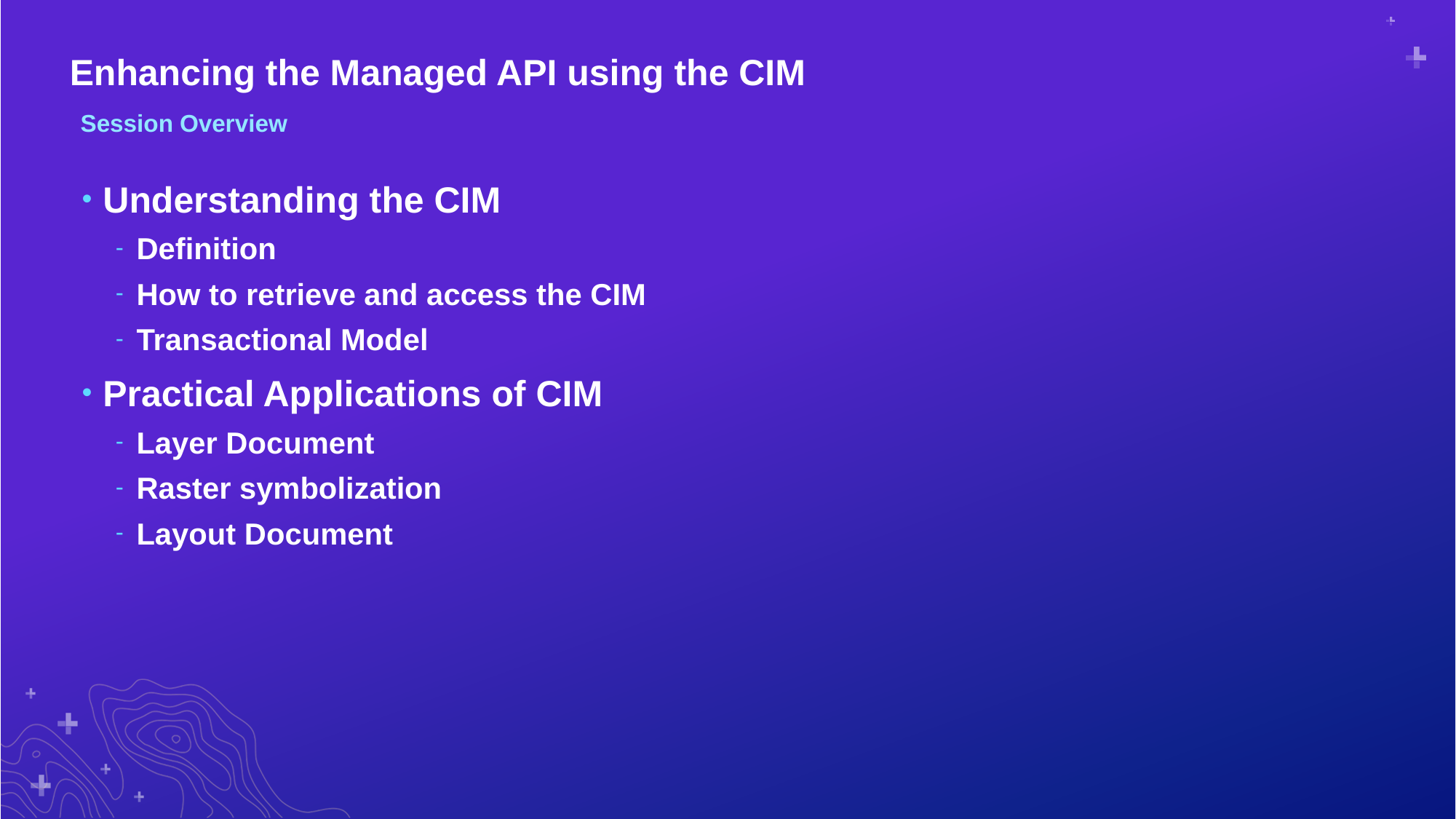

# Enhancing the Managed API using the CIM
Session Overview
Understanding the CIM
Definition
How to retrieve and access the CIM
Transactional Model
Practical Applications of CIM
Layer Document
Raster symbolization
Layout Document